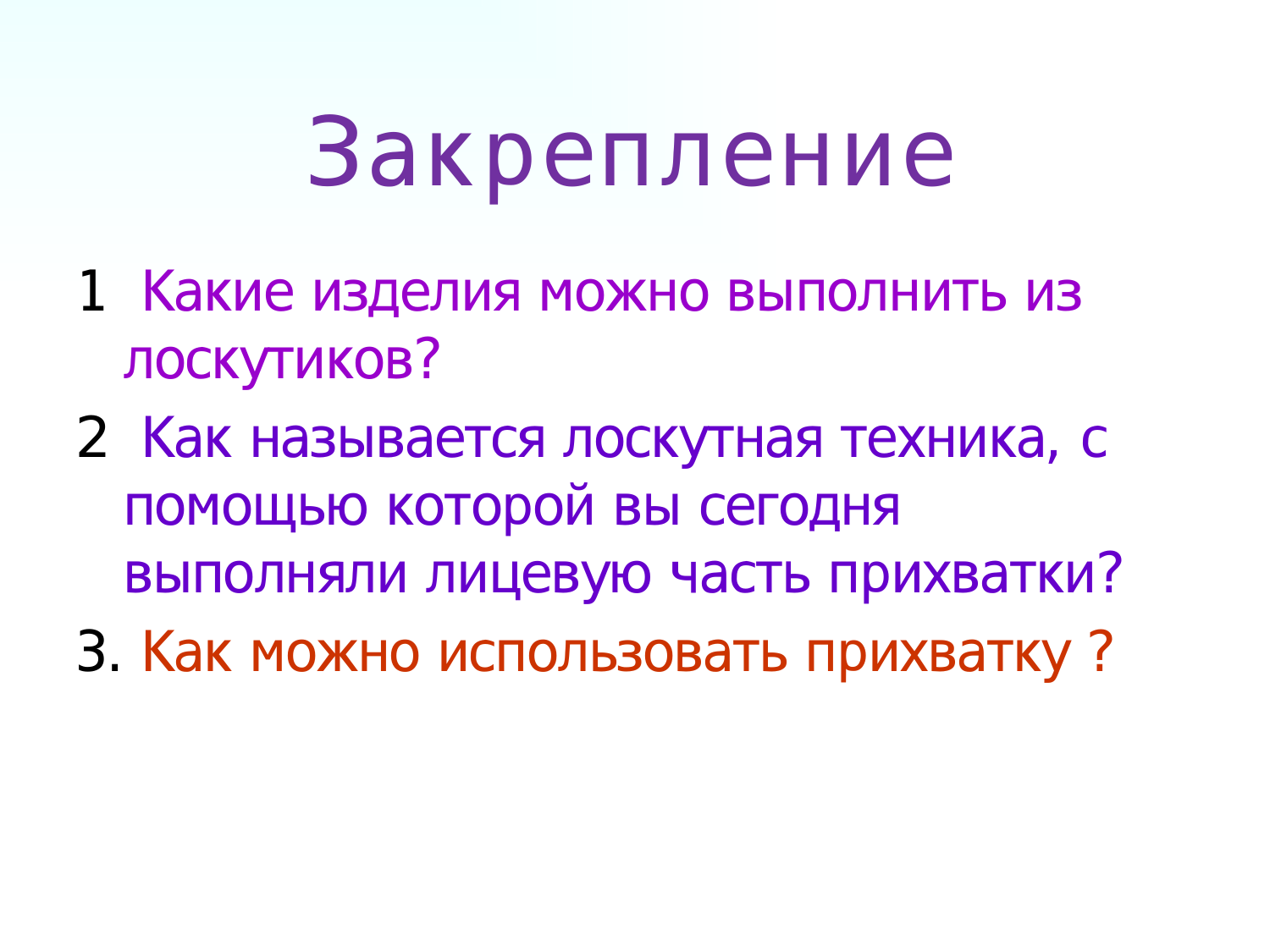

# Закрепление
1. Какие изделия можно выполнить из лоскутиков?
2. Как называется лоскутная техника, с помощью которой вы сегодня выполняли лицевую часть прихватки?
3. Как можно использовать прихватку ?